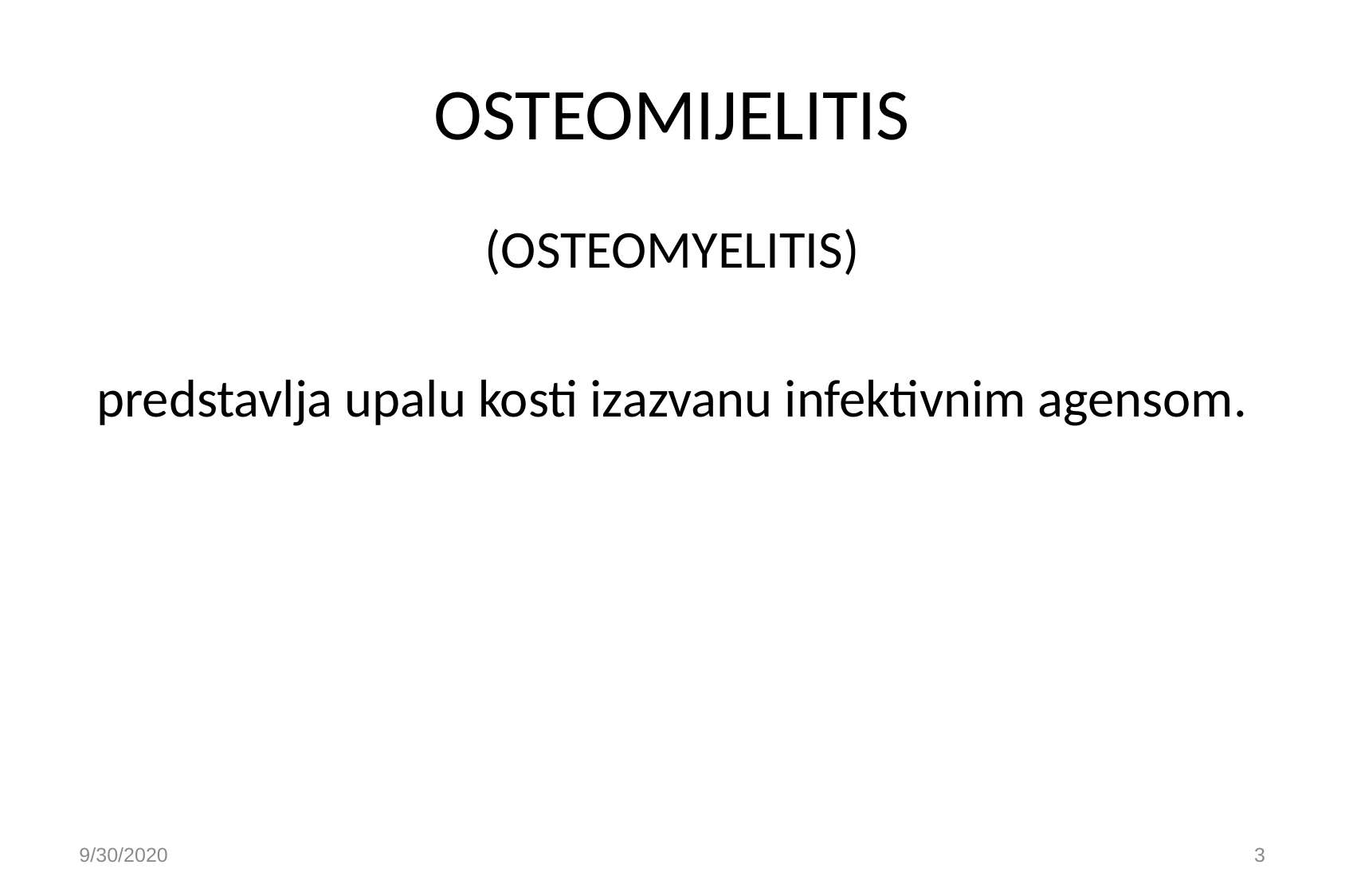

# OSTEOMIJELITIS
(OSTEOMYELITIS)

predstavlja upalu kosti izazvanu infektivnim agensom.
9/30/2020
3